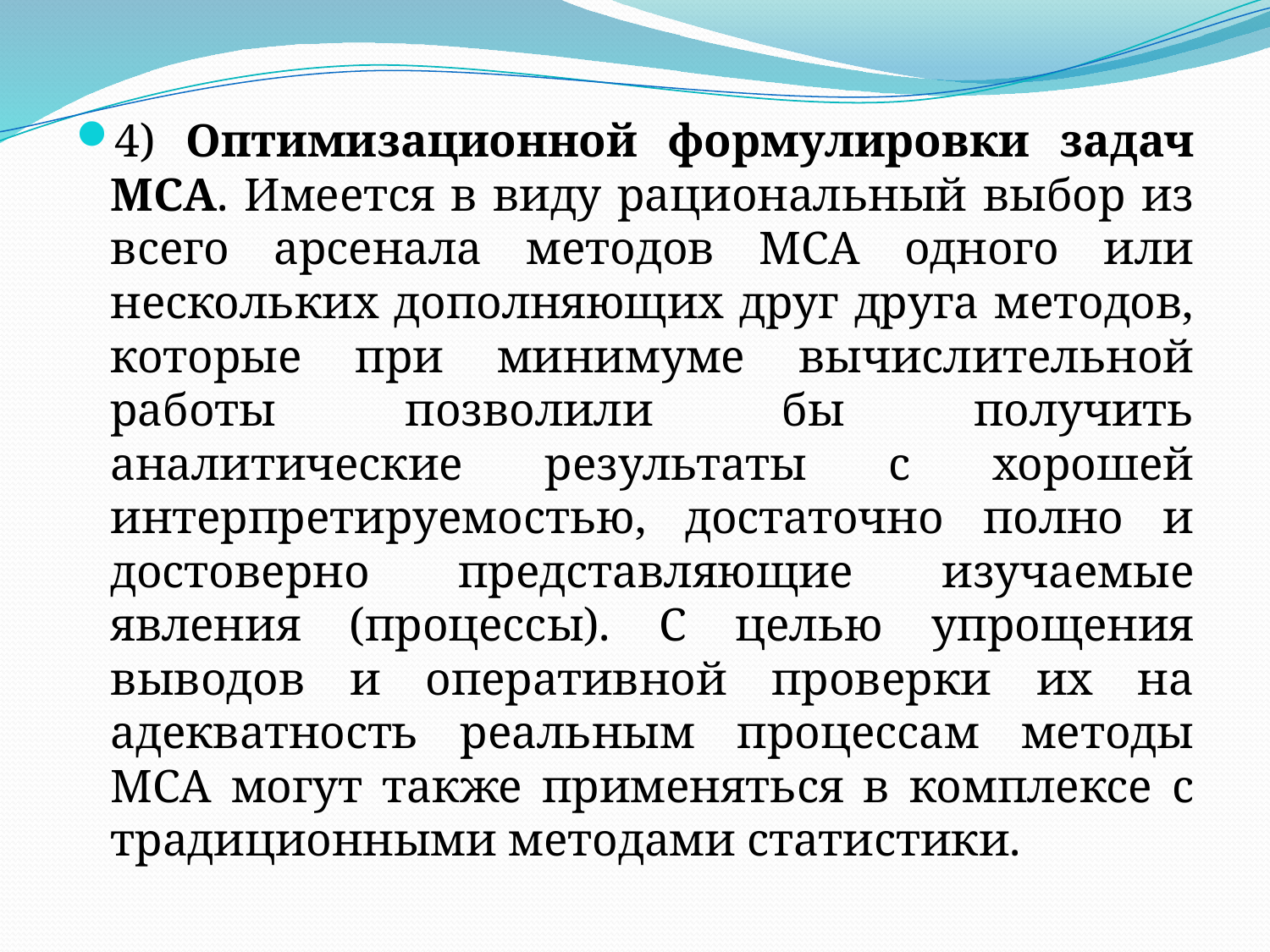

4) Оптимизационной формулировки задач МСА. Имеется в виду рациональный выбор из всего арсенала методов МСА одного или нескольких дополняющих друг друга методов, которые при минимуме вычислительной работы позволили бы получить аналитические результаты с хорошей интерпретируемостью, достаточно полно и достоверно представляющие изучаемые явления (процессы). С целью упрощения выводов и оперативной проверки их на адекватность реальным процессам методы МСА могут также применяться в комплексе с традиционными методами статистики.